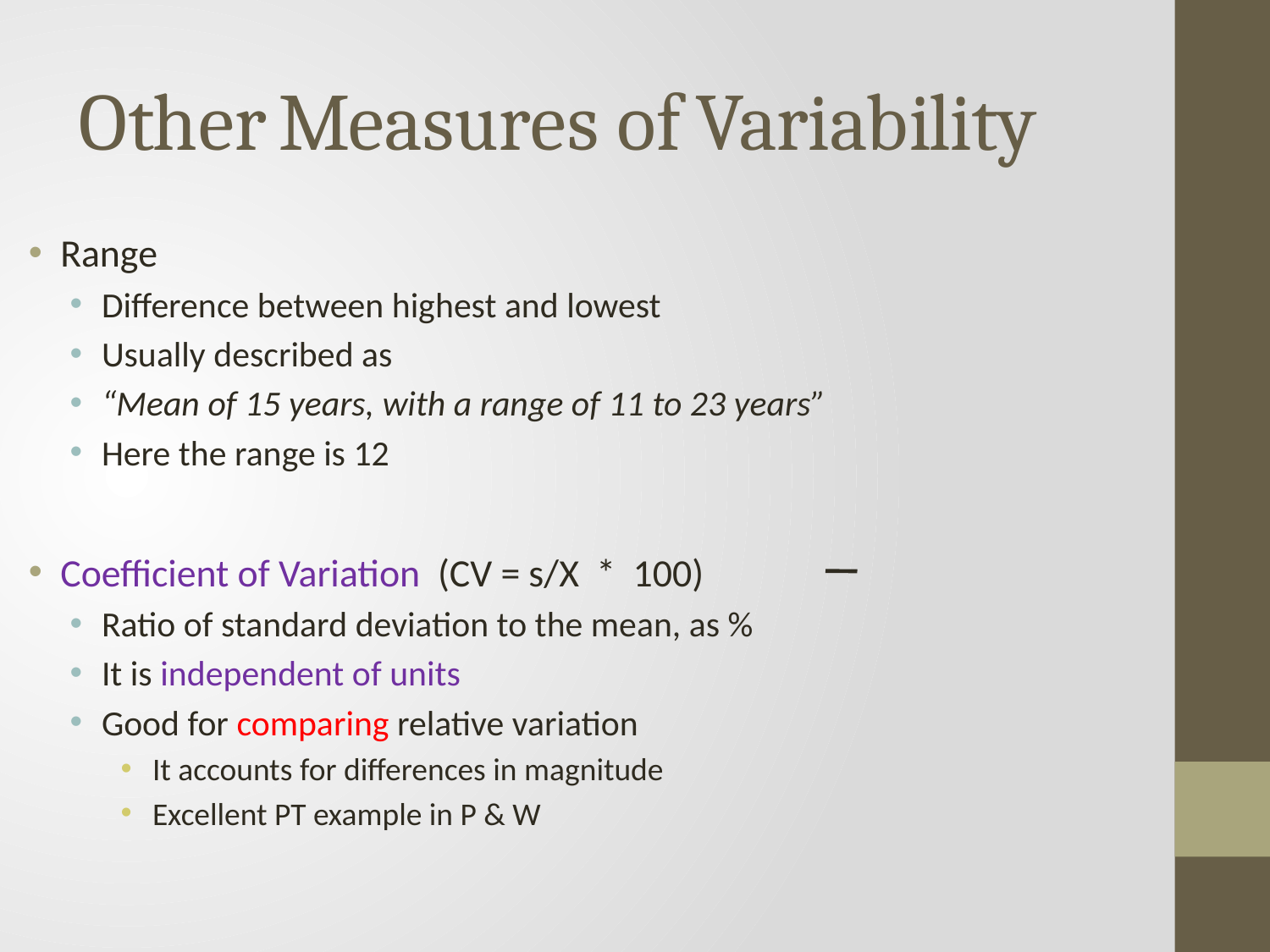

# Other Measures of Variability
Range
Difference between highest and lowest
Usually described as
“Mean of 15 years, with a range of 11 to 23 years”
Here the range is 12

Coefficient of Variation  (CV = s/X  *  100)
Ratio of standard deviation to the mean, as %
It is independent of units
Good for comparing relative variation
It accounts for differences in magnitude
Excellent PT example in P & W